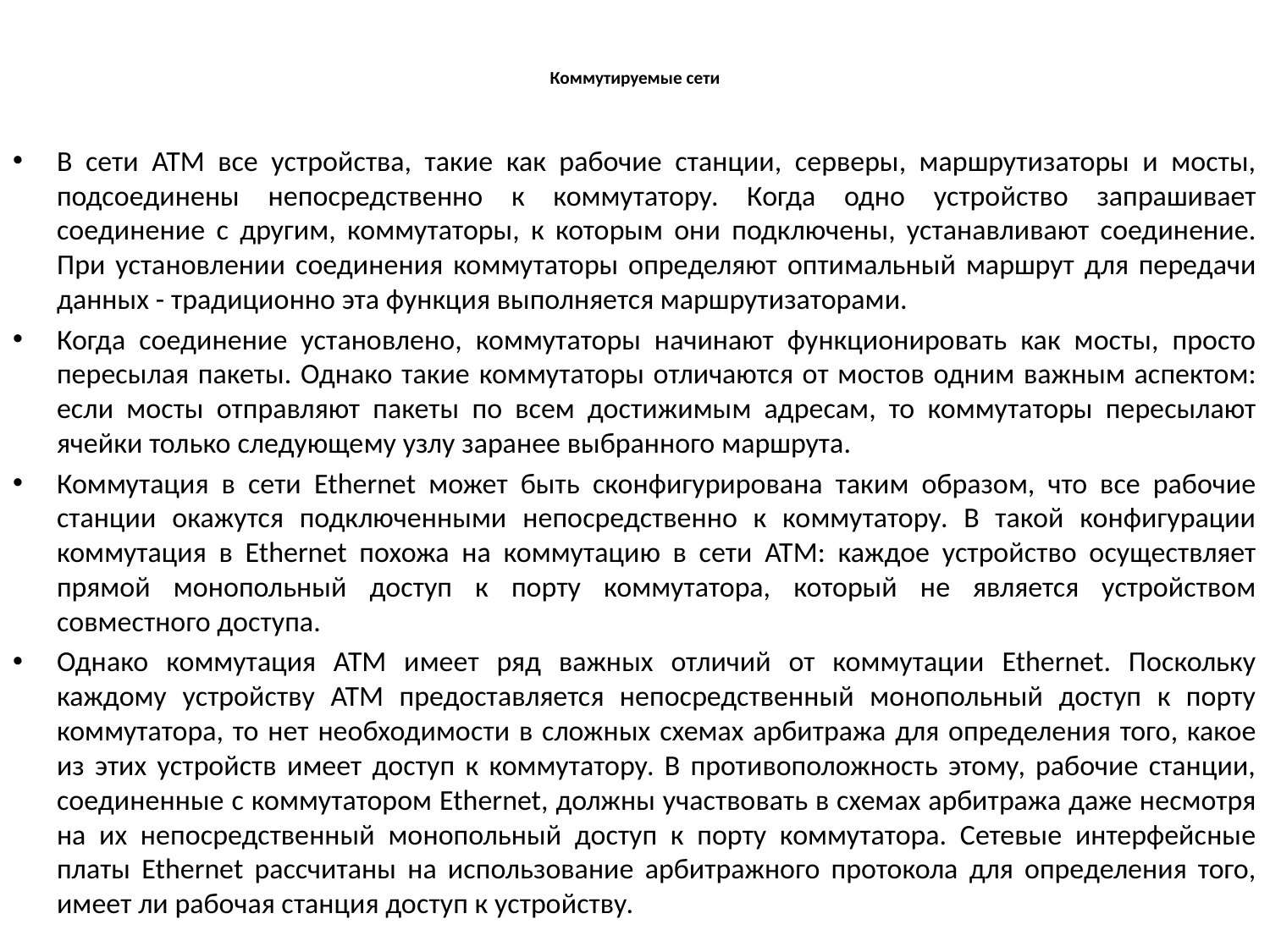

# Коммутируемые сети
В сети ATM все устройства, такие как рабочие станции, серверы, маршрутизаторы и мосты, подсоединены непосредственно к коммутатору. Когда одно устройство запрашивает соединение с другим, коммутаторы, к которым они подключены, устанавливают соединение. При установлении соединения коммутаторы определяют оптимальный маршрут для передачи данных - традиционно эта функция выполняется маршрутизаторами.
Когда соединение установлено, коммутаторы начинают функционировать как мосты, просто пересылая пакеты. Однако такие коммутаторы отличаются от мостов одним важным аспектом: если мосты отправляют пакеты по всем достижимым адресам, то коммутаторы пересылают ячейки только следующе­му узлу заранее выбранного маршрута.
Коммутация в сети Ethernet может быть сконфигурирована таким образом, что все рабочие станции окажутся подключенными непосредственно к коммутатору. В такой конфигурации коммутация в Ethernet похожа на коммутацию в сети ATM: каждое устройство осуществляет прямой монопольный доступ к порту коммутатора, который не является устройством совместного доступа.
Однако коммутация ATM имеет ряд важных отличий от коммутации Ethernet. Поскольку каждому устройству ATM предоставляется непосредственный монопольный доступ к порту коммутатора, то нет необходимости в сложных схемах арбитража для определения того, какое из этих устройств имеет доступ к коммутатору. В противоположность этому, рабочие станции, соединенные с коммутатором Ethernet, должны участвовать в схемах арбитража даже несмотря на их непосредственный монопольный доступ к порту коммутатора. Сетевые интерфейсные платы Ethernet рассчитаны на использование арбитражного протокола для определения того, имеет ли рабочая станция доступ к устройству.